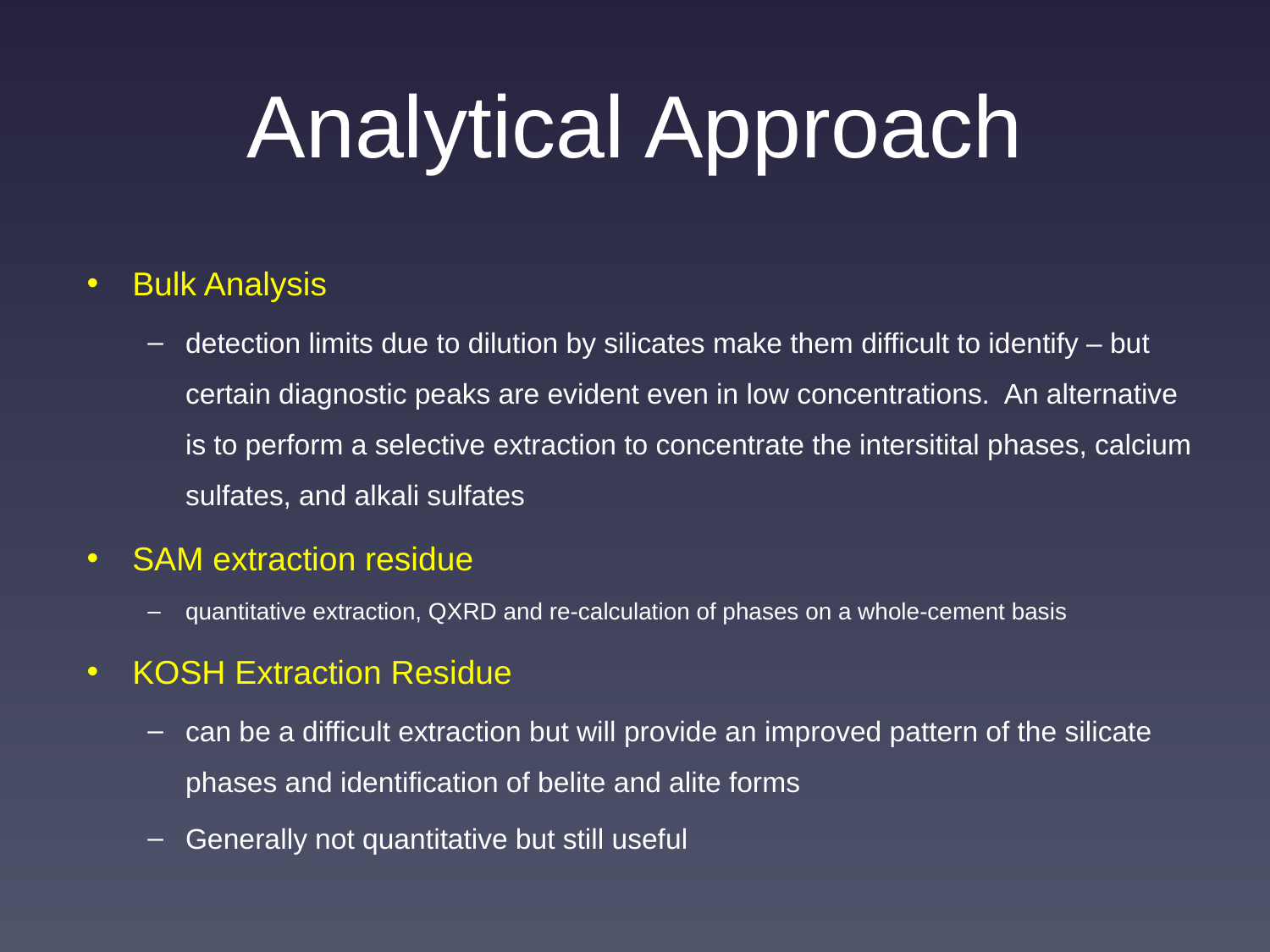

# Analytical Approach
Bulk Analysis
detection limits due to dilution by silicates make them difficult to identify – but certain diagnostic peaks are evident even in low concentrations.  An alternative is to perform a selective extraction to concentrate the intersitital phases, calcium sulfates, and alkali sulfates
SAM extraction residue
quantitative extraction, QXRD and re-calculation of phases on a whole-cement basis
KOSH Extraction Residue
can be a difficult extraction but will provide an improved pattern of the silicate phases and identification of belite and alite forms
Generally not quantitative but still useful